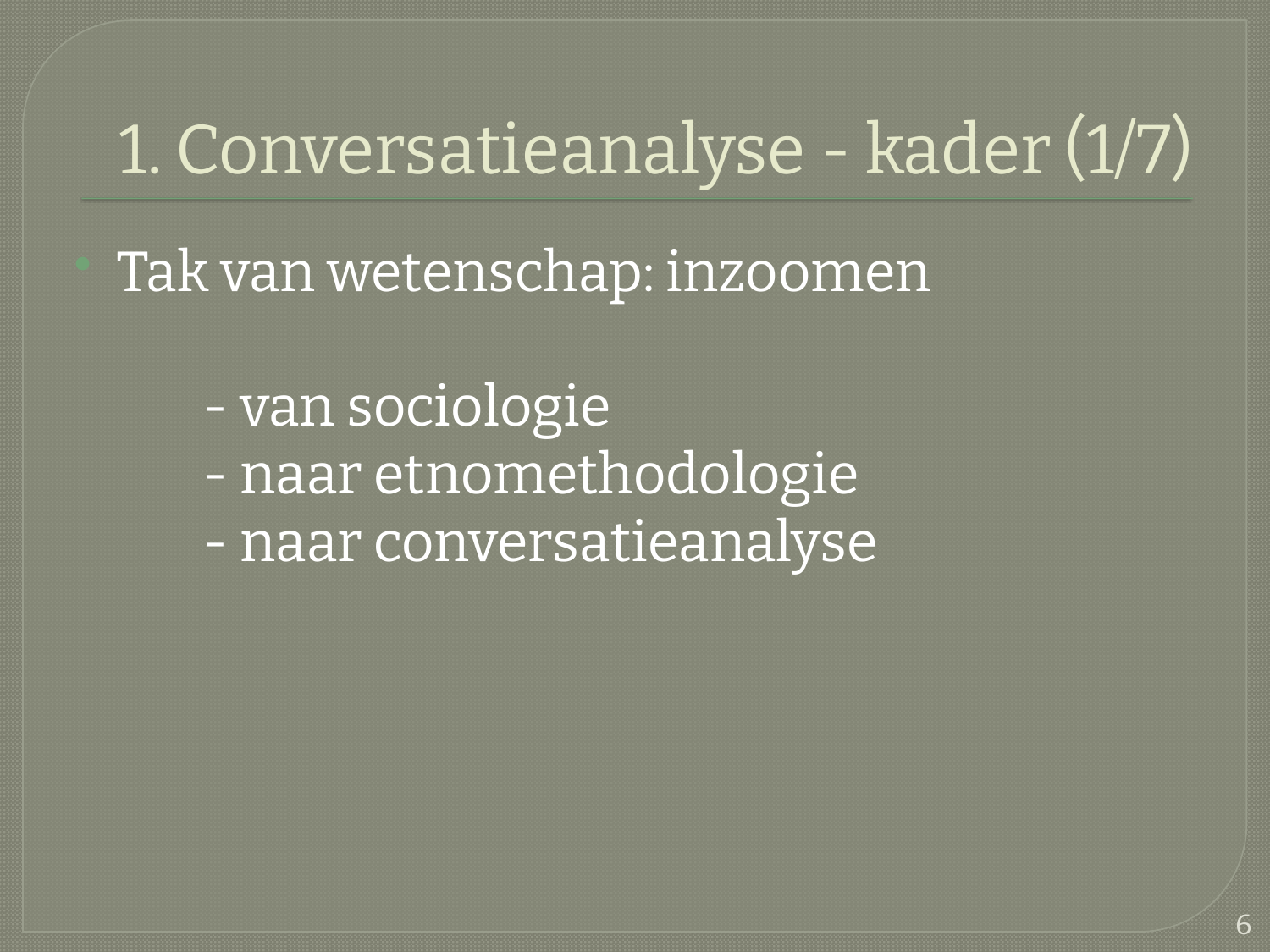

# 1. Conversatieanalyse - kader (1/7)
Tak van wetenschap: inzoomen

	- van sociologie
	- naar etnomethodologie
	- naar conversatieanalyse
6